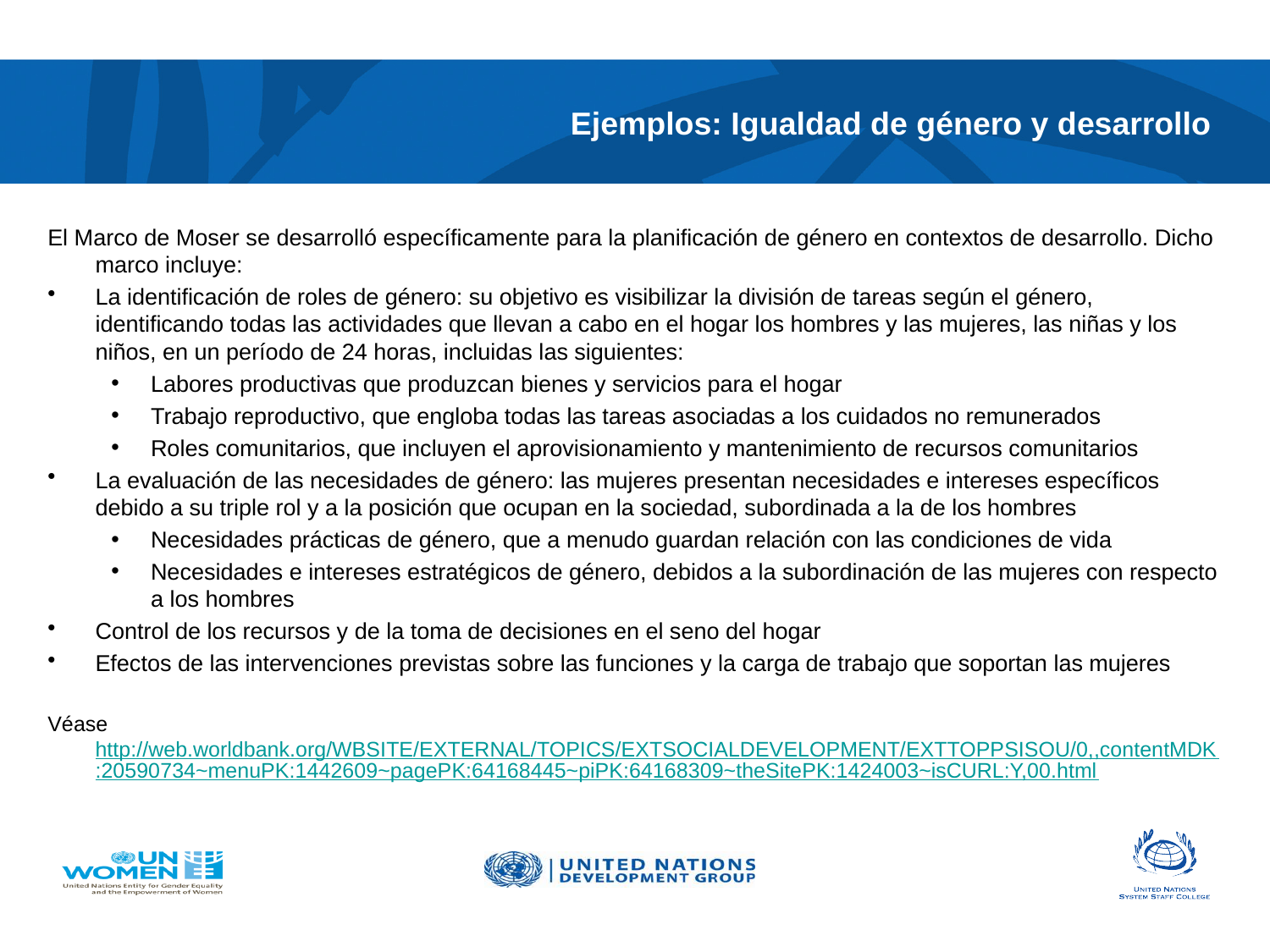

# Ejemplos: Igualdad de género y desarrollo
El Marco de Moser se desarrolló específicamente para la planificación de género en contextos de desarrollo. Dicho marco incluye:
La identificación de roles de género: su objetivo es visibilizar la división de tareas según el género, identificando todas las actividades que llevan a cabo en el hogar los hombres y las mujeres, las niñas y los niños, en un período de 24 horas, incluidas las siguientes:
Labores productivas que produzcan bienes y servicios para el hogar
Trabajo reproductivo, que engloba todas las tareas asociadas a los cuidados no remunerados
Roles comunitarios, que incluyen el aprovisionamiento y mantenimiento de recursos comunitarios
La evaluación de las necesidades de género: las mujeres presentan necesidades e intereses específicos debido a su triple rol y a la posición que ocupan en la sociedad, subordinada a la de los hombres
Necesidades prácticas de género, que a menudo guardan relación con las condiciones de vida
Necesidades e intereses estratégicos de género, debidos a la subordinación de las mujeres con respecto a los hombres
Control de los recursos y de la toma de decisiones en el seno del hogar
Efectos de las intervenciones previstas sobre las funciones y la carga de trabajo que soportan las mujeres

Véase http://web.worldbank.org/WBSITE/EXTERNAL/TOPICS/EXTSOCIALDEVELOPMENT/EXTTOPPSISOU/0,,contentMDK:20590734~menuPK:1442609~pagePK:64168445~piPK:64168309~theSitePK:1424003~isCURL:Y,00.html